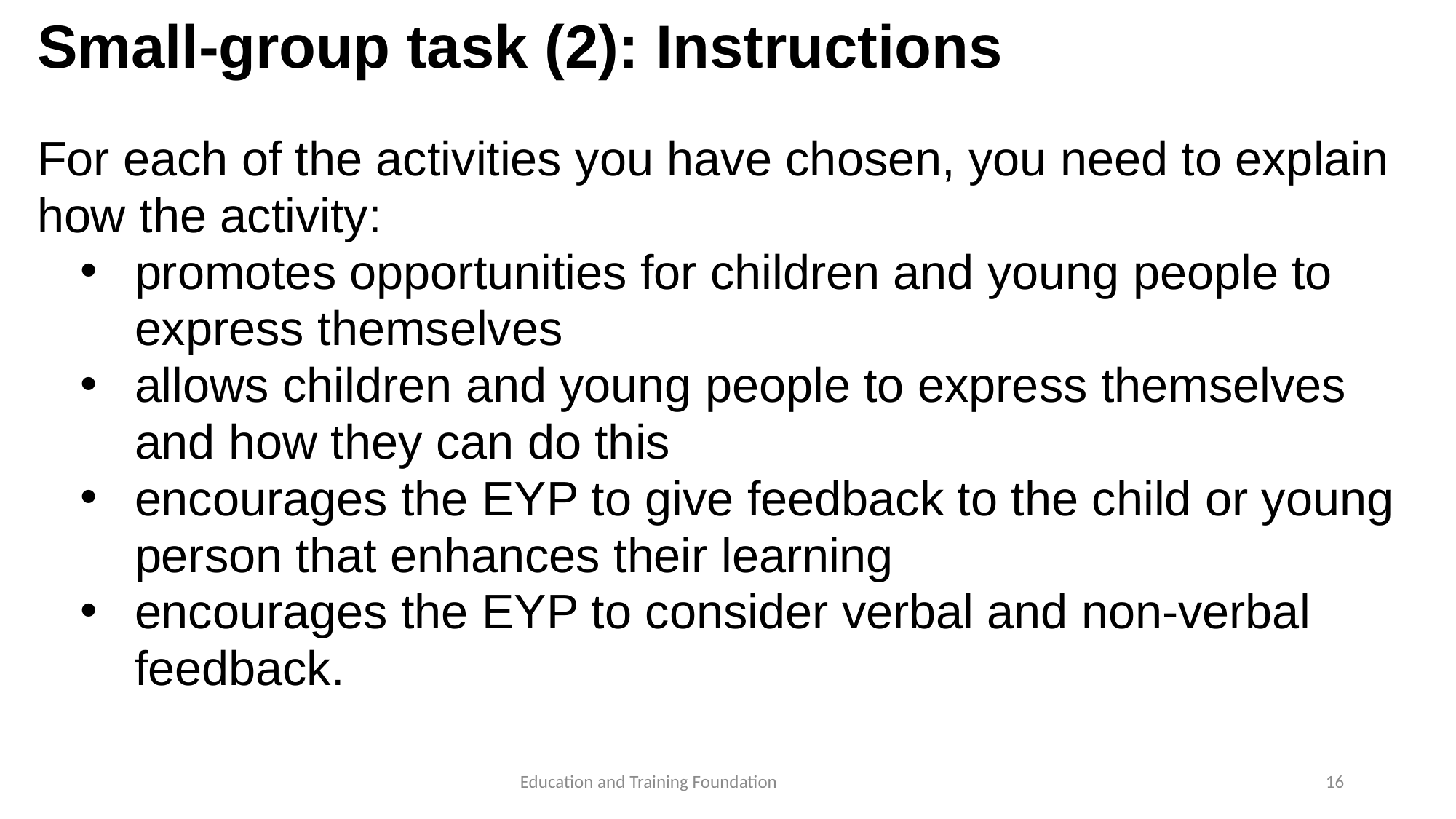

# Small-group task (2): Instructions
For each of the activities you have chosen, you need to explain how the activity:
promotes opportunities for children and young people to express themselves
allows children and young people to express themselves and how they can do this
encourages the EYP to give feedback to the child or young person that enhances their learning
encourages the EYP to consider verbal and non-verbal feedback.

16
Education and Training Foundation